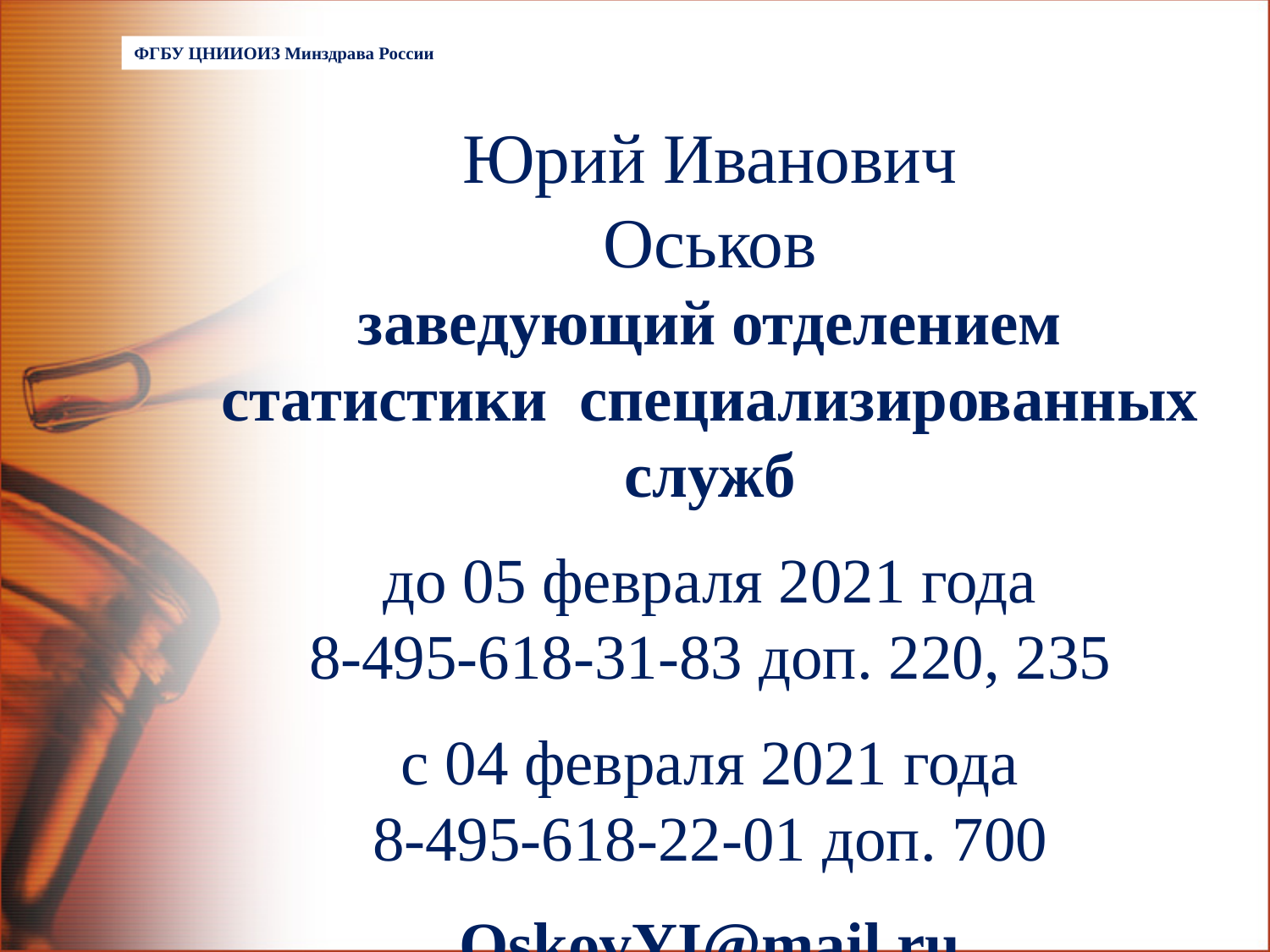

ФГБУ ЦНИИОИЗ Минздрава России
Юрий Иванович
Оськов
заведующий отделением статистики  специализированных служб
до 05 февраля 2021 года
8-495-618-31-83 доп. 220, 235
с 04 февраля 2021 года
8-495-618-22-01 доп. 700
OskovYI@mail.ru